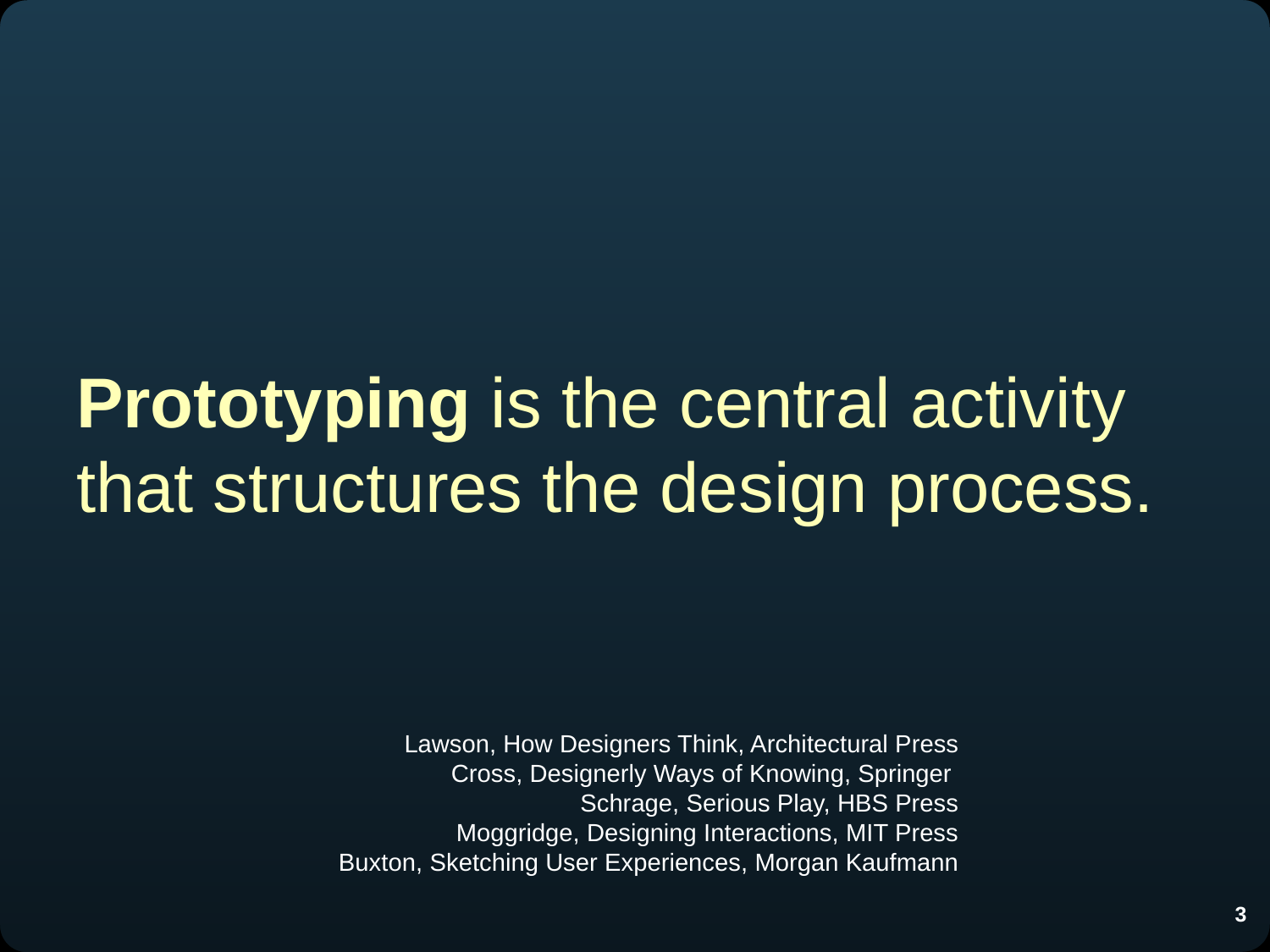

# Prototyping is the central activity that structures the design process.
Lawson, How Designers Think, Architectural Press
Cross, Designerly Ways of Knowing, Springer
Schrage, Serious Play, HBS Press
Moggridge, Designing Interactions, MIT Press
Buxton, Sketching User Experiences, Morgan Kaufmann
3